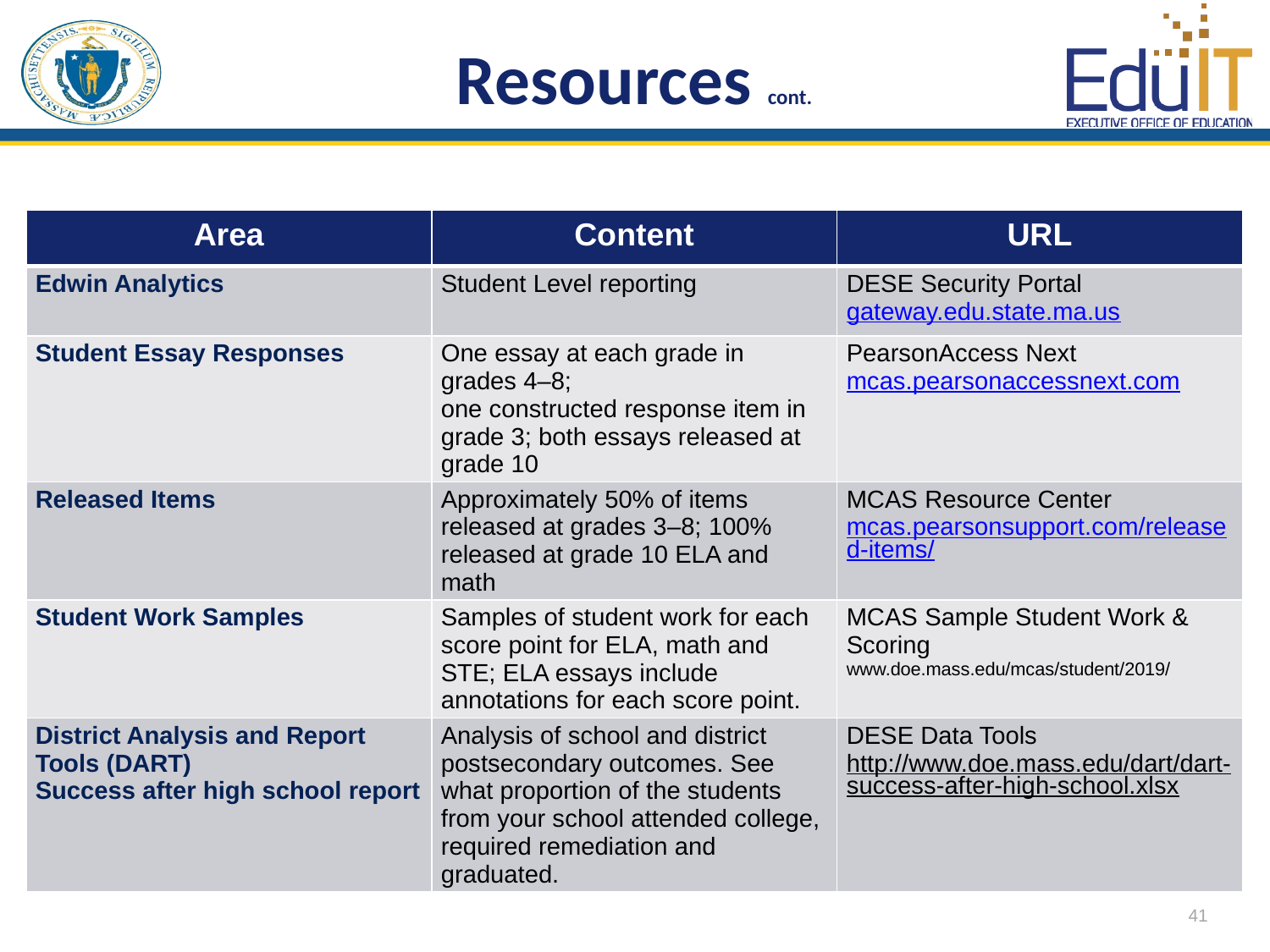

# Resources cont.

| Area | Content | URL |
| --- | --- | --- |
| Edwin Analytics | Student Level reporting | DESE Security Portal gateway.edu.state.ma.us |
| Student Essay Responses | One essay at each grade in grades 4–8; one constructed response item in grade 3; both essays released at grade 10 | PearsonAccess Next mcas.pearsonaccessnext.com |
| Released Items | Approximately 50% of items released at grades 3–8; 100% released at grade 10 ELA and math | MCAS Resource Center mcas.pearsonsupport.com/released-items/ |
| Student Work Samples | Samples of student work for each score point for ELA, math and STE; ELA essays include annotations for each score point. | MCAS Sample Student Work & Scoring www.doe.mass.edu/mcas/student/2019/ |
| District Analysis and Report Tools (DART) Success after high school report | Analysis of school and district postsecondary outcomes. See what proportion of the students from your school attended college, required remediation and graduated. | DESE Data Tools http://www.doe.mass.edu/dart/dart-success-after-high-school.xlsx |